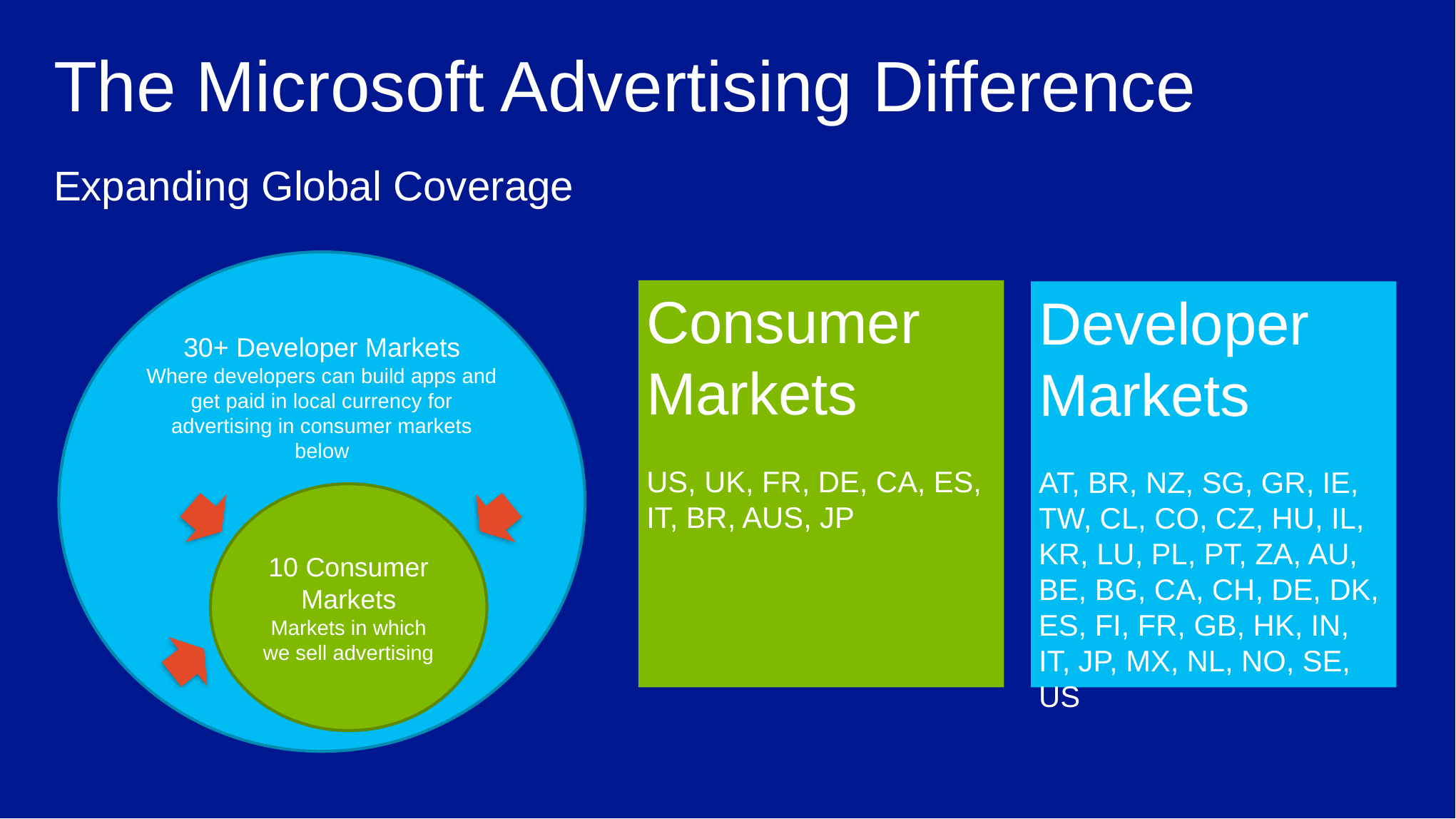

# The Microsoft Advertising Difference
Expanding Global Coverage
30+ Developer Markets
Where developers can build apps and get paid in local currency for advertising in consumer markets below
Consumer
Markets

US, UK, FR, DE, CA, ES, IT, BR, AUS, JP
Developer
Markets

AT, BR, NZ, SG, GR, IE, TW, CL, CO, CZ, HU, IL, KR, LU, PL, PT, ZA, AU, BE, BG, CA, CH, DE, DK, ES, FI, FR, GB, HK, IN, IT, JP, MX, NL, NO, SE, US

10 Consumer
Markets
Markets in which we sell advertising